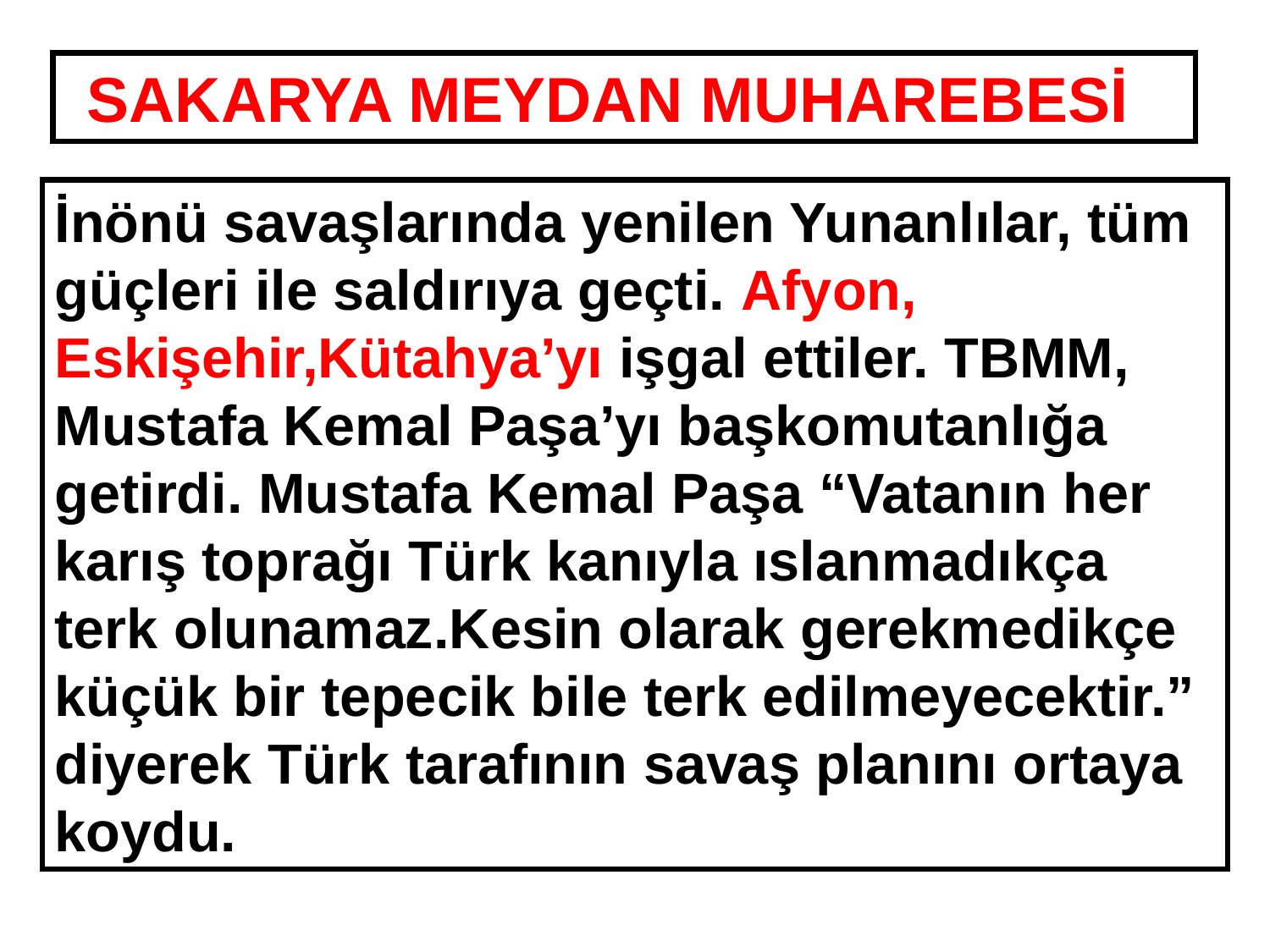

SAKARYA MEYDAN MUHAREBESİ
İnönü savaşlarında yenilen Yunanlılar, tüm güçleri ile saldırıya geçti. Afyon, Eskişehir,Kütahya’yı işgal ettiler. TBMM, Mustafa Kemal Paşa’yı başkomutanlığa getirdi. Mustafa Kemal Paşa “Vatanın her karış toprağı Türk kanıyla ıslanmadıkça terk olunamaz.Kesin olarak gerekmedikçe küçük bir tepecik bile terk edilmeyecektir.” diyerek Türk tarafının savaş planını ortaya koydu.